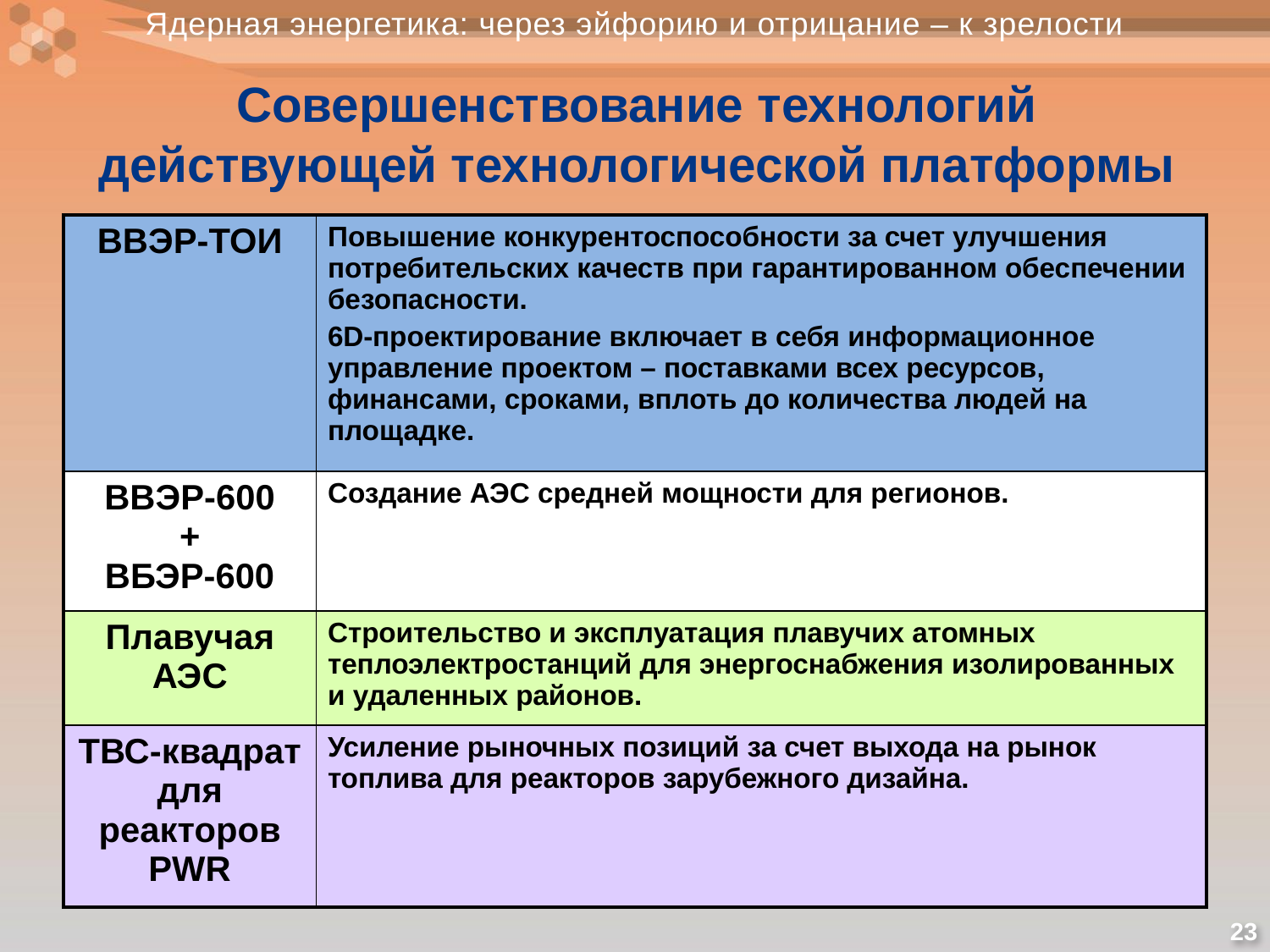

# Совершенствование технологий действующей технологической платформы
| ВВЭР-ТОИ | Повышение конкурентоспособности за счет улучшения потребительских качеств при гарантированном обеспечении безопасности. 6D-проектирование включает в себя информационное управление проектом – поставками всех ресурсов, финансами, сроками, вплоть до количества людей на площадке. |
| --- | --- |
| ВВЭР-600 + ВБЭР-600 | Создание АЭС средней мощности для регионов. |
| Плавучая АЭС | Строительство и эксплуатация плавучих атомных теплоэлектростанций для энергоснабжения изолированных и удаленных районов. |
| ТВС-квадрат для реакторов PWR | Усиление рыночных позиций за счет выхода на рынок топлива для реакторов зарубежного дизайна. |